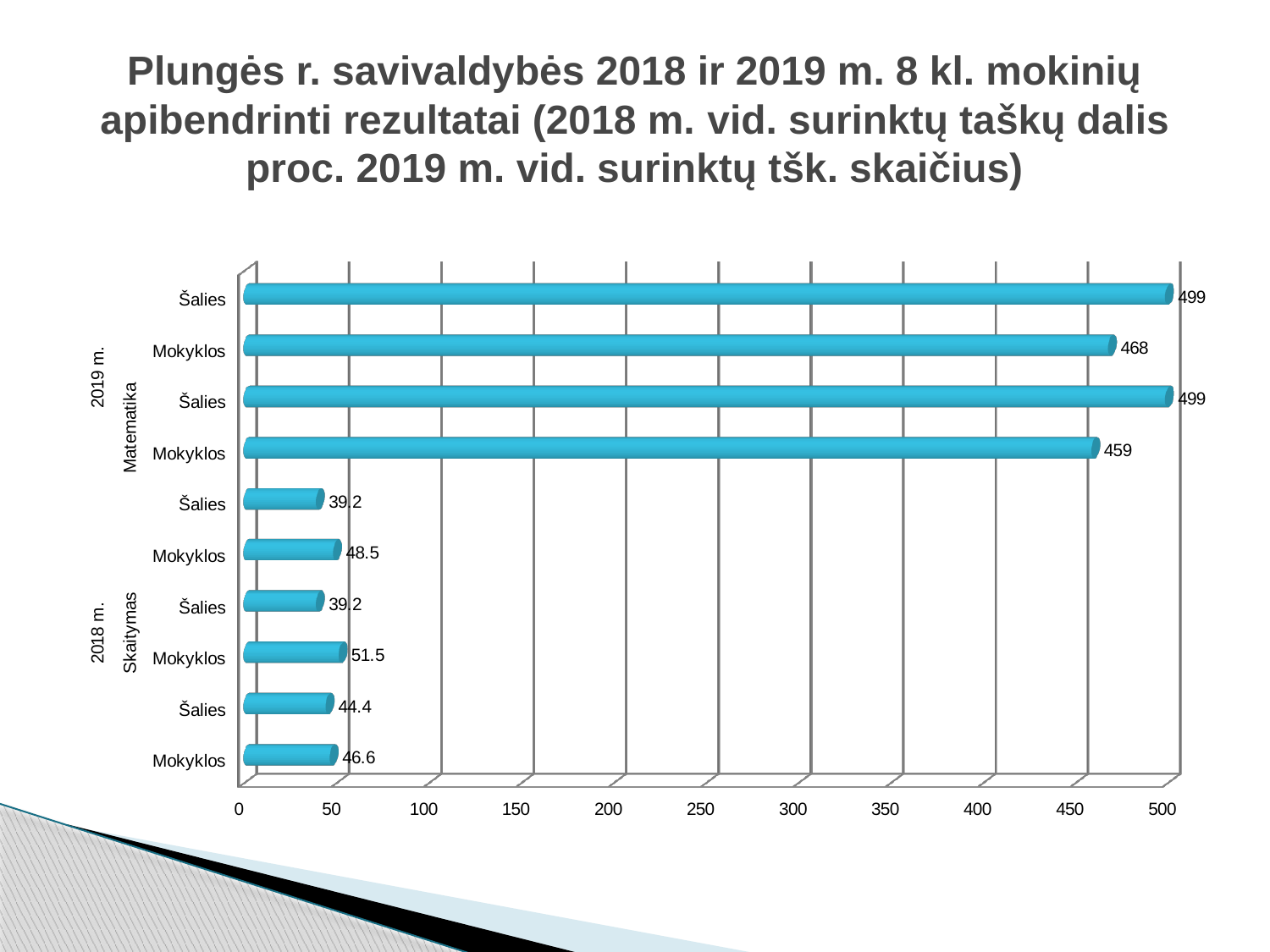

# Plungės r. savivaldybės 2018 ir 2019 m. 8 kl. mokinių apibendrinti rezultatai (2018 m. vid. surinktų taškų dalis proc. 2019 m. vid. surinktų tšk. skaičius)

[unsupported chart]